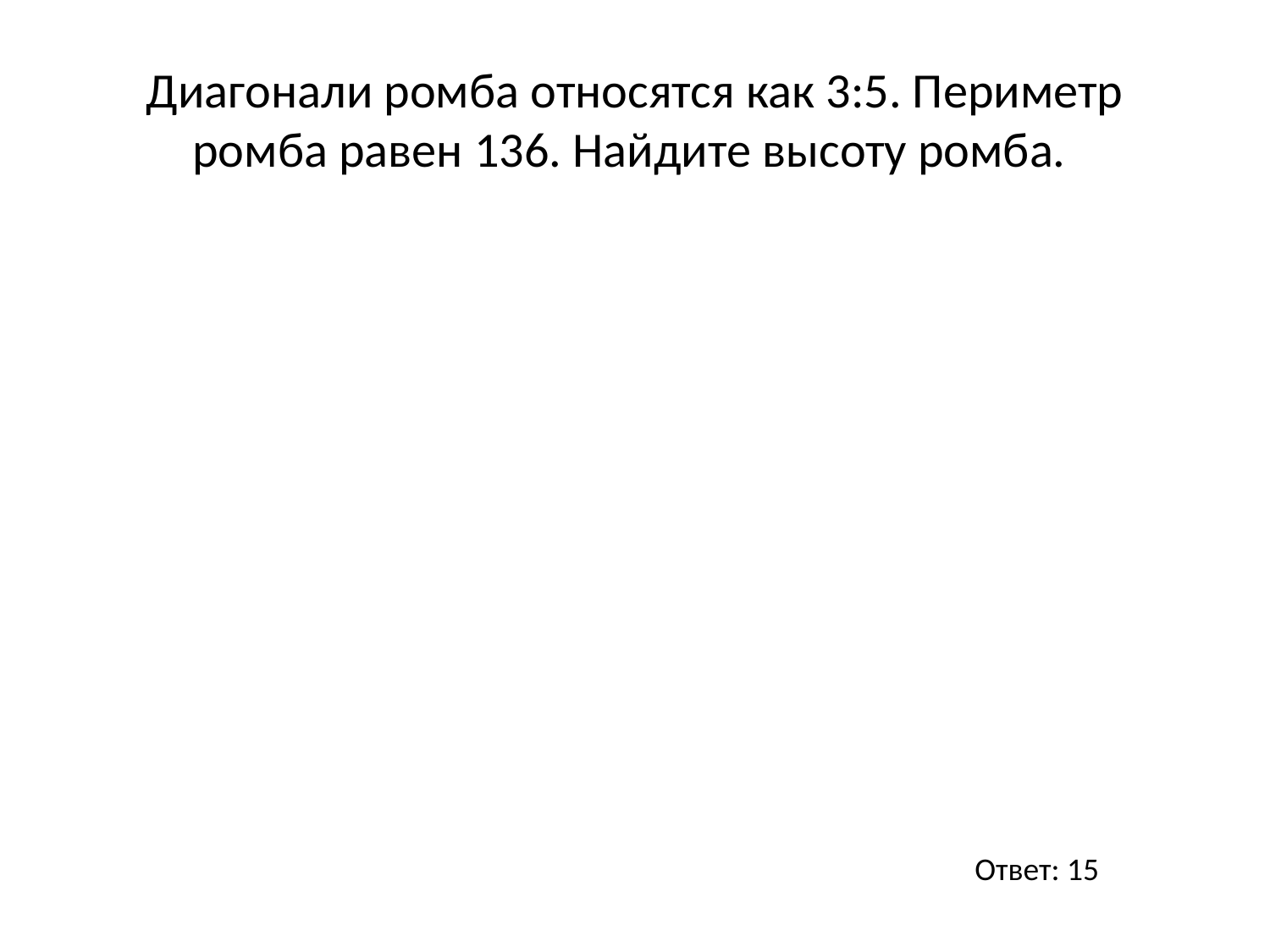

# Диагонали ромба относятся как 3:5. Периметр ромба равен 136. Найдите высоту ромба.
Ответ: 15